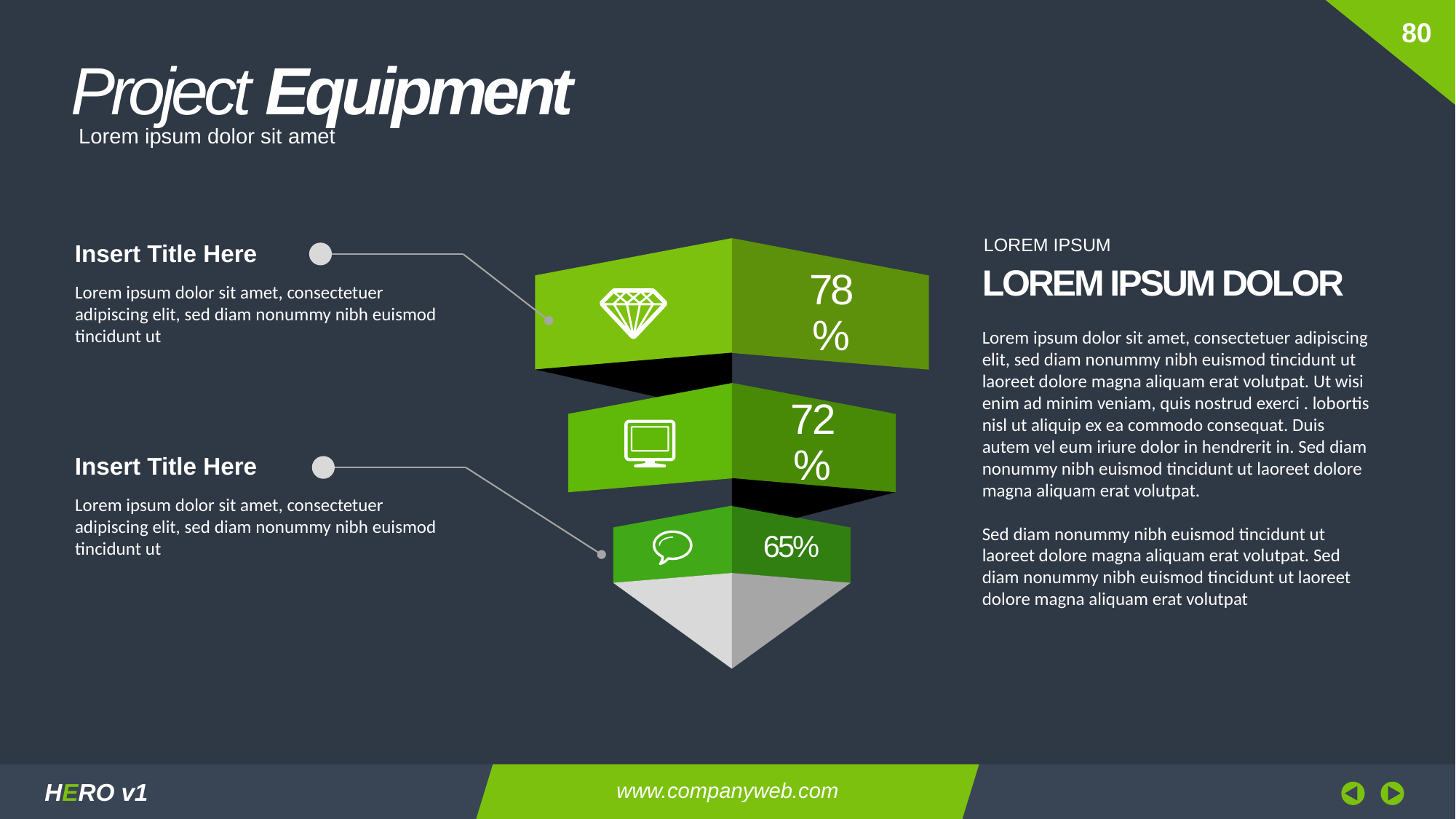

Project Equipment
Lorem ipsum dolor sit amet
LOREM IPSUM
Insert Title Here

LOREM IPSUM DOLOR
Lorem ipsum dolor sit amet, consectetuer adipiscing elit, sed diam nonummy nibh euismod tincidunt ut
78%

Lorem ipsum dolor sit amet, consectetuer adipiscing elit, sed diam nonummy nibh euismod tincidunt ut laoreet dolore magna aliquam erat volutpat. Ut wisi enim ad minim veniam, quis nostrud exerci . lobortis nisl ut aliquip ex ea commodo consequat. Duis autem vel eum iriure dolor in hendrerit in. Sed diam nonummy nibh euismod tincidunt ut laoreet dolore magna aliquam erat volutpat.

Sed diam nonummy nibh euismod tincidunt ut laoreet dolore magna aliquam erat volutpat. Sed diam nonummy nibh euismod tincidunt ut laoreet dolore magna aliquam erat volutpat

72%

Insert Title Here

Lorem ipsum dolor sit amet, consectetuer adipiscing elit, sed diam nonummy nibh euismod tincidunt ut
65%